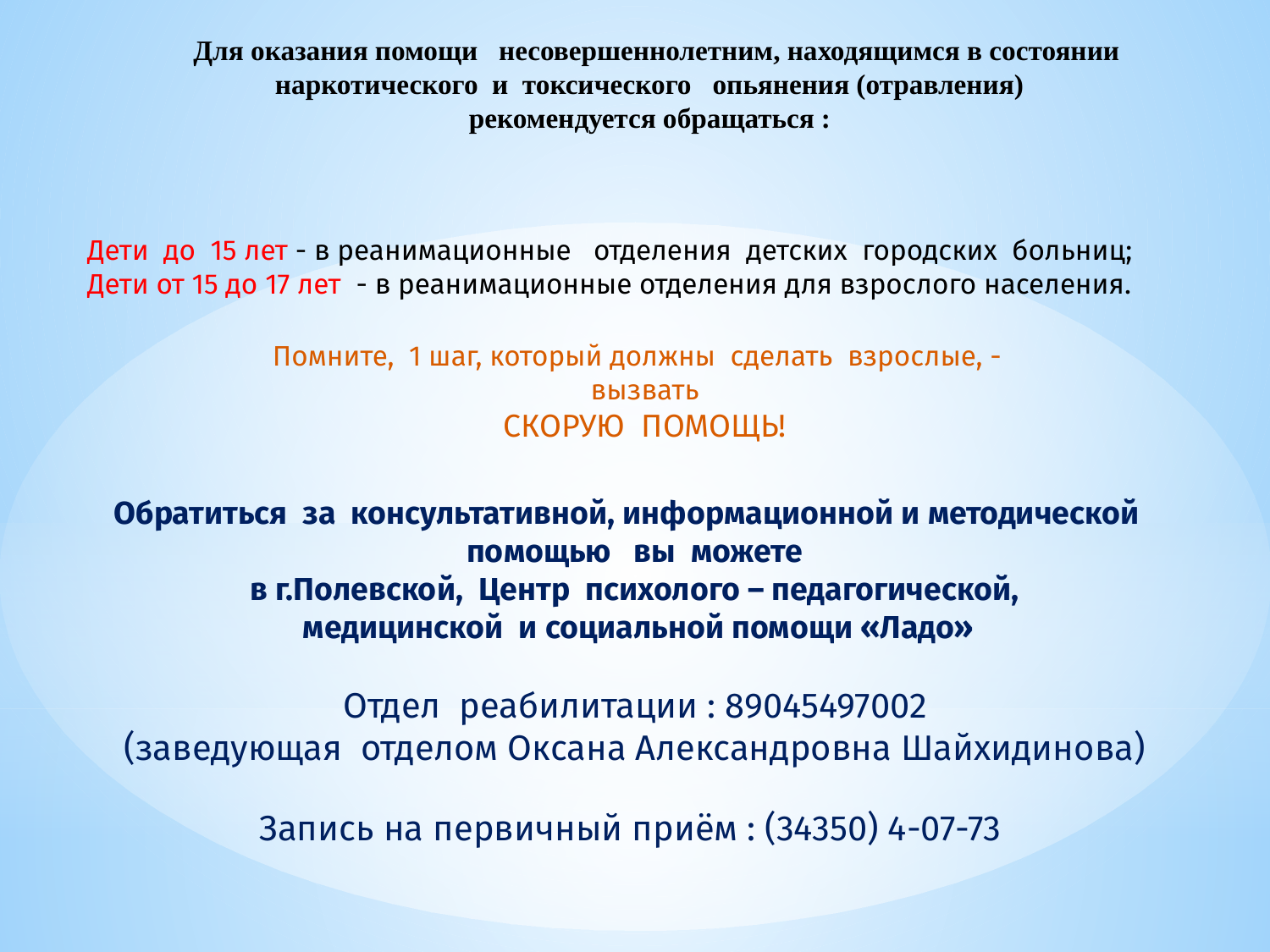

# Для оказания помощи   несовершеннолетним, находящимся в состоянии наркотического  и  токсического   опьянения (отравления) рекомендуется обращаться :
Дети  до  15 лет - в реанимационные   отделения  детских  городских  больниц;
Дети от 15 до 17 лет  - в реанимационные отделения для взрослого населения.

Помните,  1 шаг, который должны  сделать  взрослые, -
вызвать
СКОРУЮ  ПОМОЩЬ!
Обратиться  за  консультативной, информационной и методической   помощью   вы  можете
в г.Полевской,  Центр  психолого – педагогической,
 медицинской  и социальной помощи «Ладо»

Отдел  реабилитации : 89045497002
(заведующая  отделом Оксана Александровна Шайхидинова)

Запись на первичный приём : (34350) 4-07-73